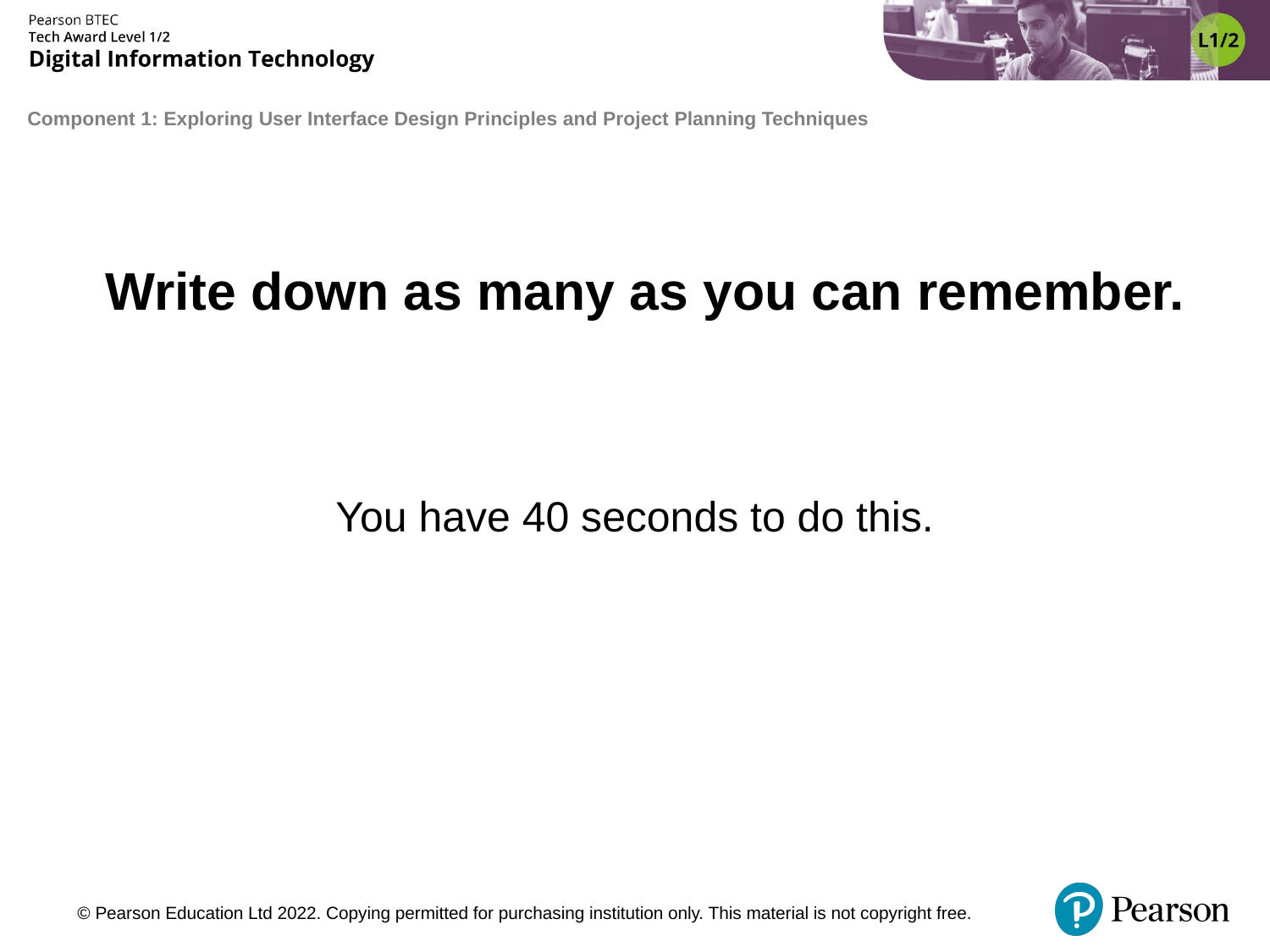

# Write down as many as you can remember.

You have 40 seconds to do this.